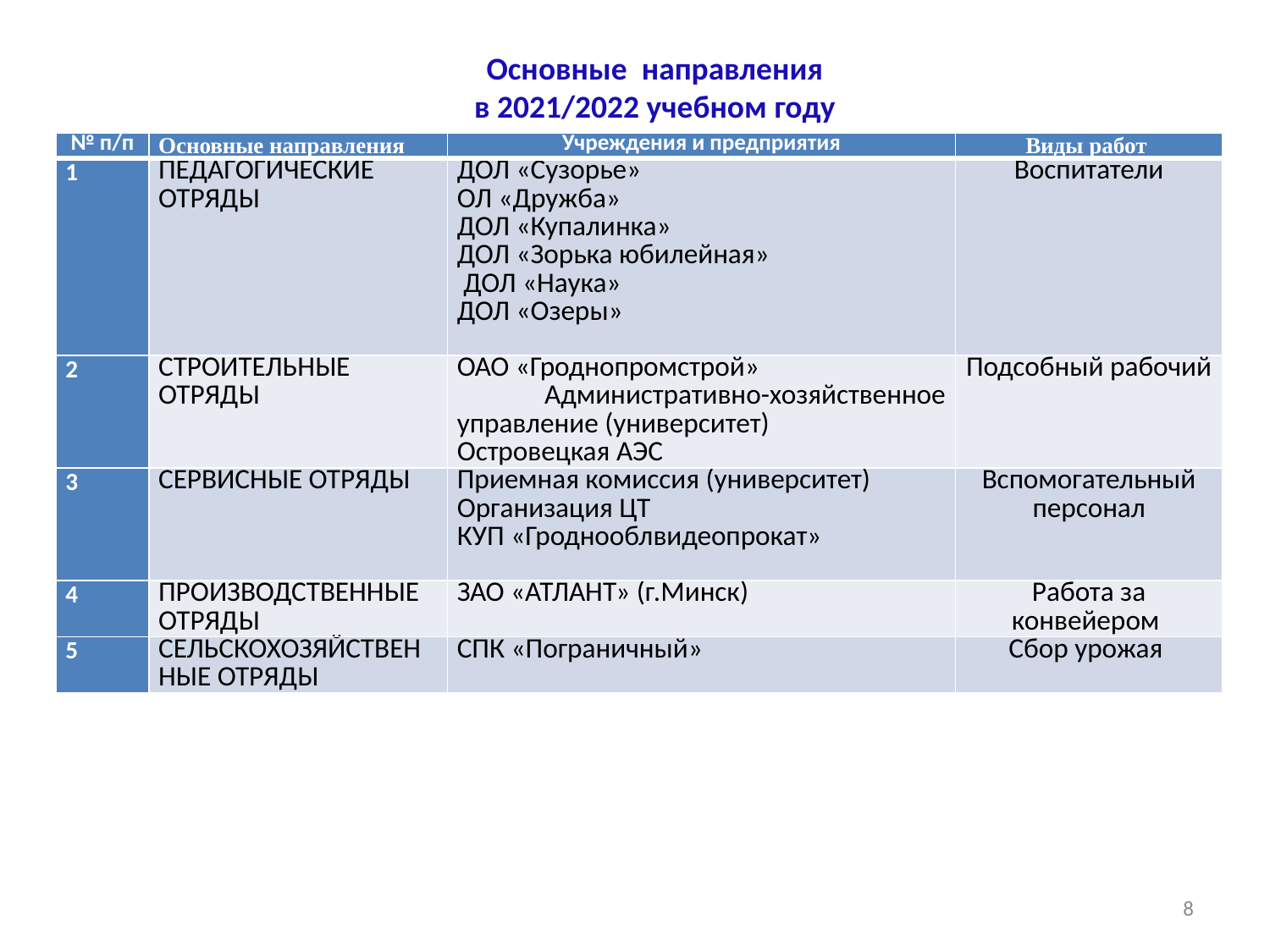

Основные  направления
в 2021/2022 учебном году
| № п/п | Основные направления | Учреждения и предприятия | Виды работ |
| --- | --- | --- | --- |
| 1 | ПЕДАГОГИЧЕСКИЕ ОТРЯДЫ | ДОЛ «Сузорье» ОЛ «Дружба» ДОЛ «Купалинка» ДОЛ «Зорька юбилейная» ДОЛ «Наука» ДОЛ «Озеры» | Воспитатели |
| 2 | СТРОИТЕЛЬНЫЕ ОТРЯДЫ | ОАО «Гроднопромстрой» Административно-хозяйственное управление (университет) Островецкая АЭС | Подсобный рабочий |
| 3 | СЕРВИСНЫЕ ОТРЯДЫ | Приемная комиссия (университет) Организация ЦТ КУП «Гроднооблвидеопрокат» | Вспомогательный персонал |
| 4 | ПРОИЗВОДСТВЕННЫЕ ОТРЯДЫ | ЗАО «АТЛАНТ» (г.Минск) | Работа за конвейером |
| 5 | СЕЛЬСКОХОЗЯЙСТВЕННЫЕ ОТРЯДЫ | СПК «Пограничный» | Сбор урожая |
8